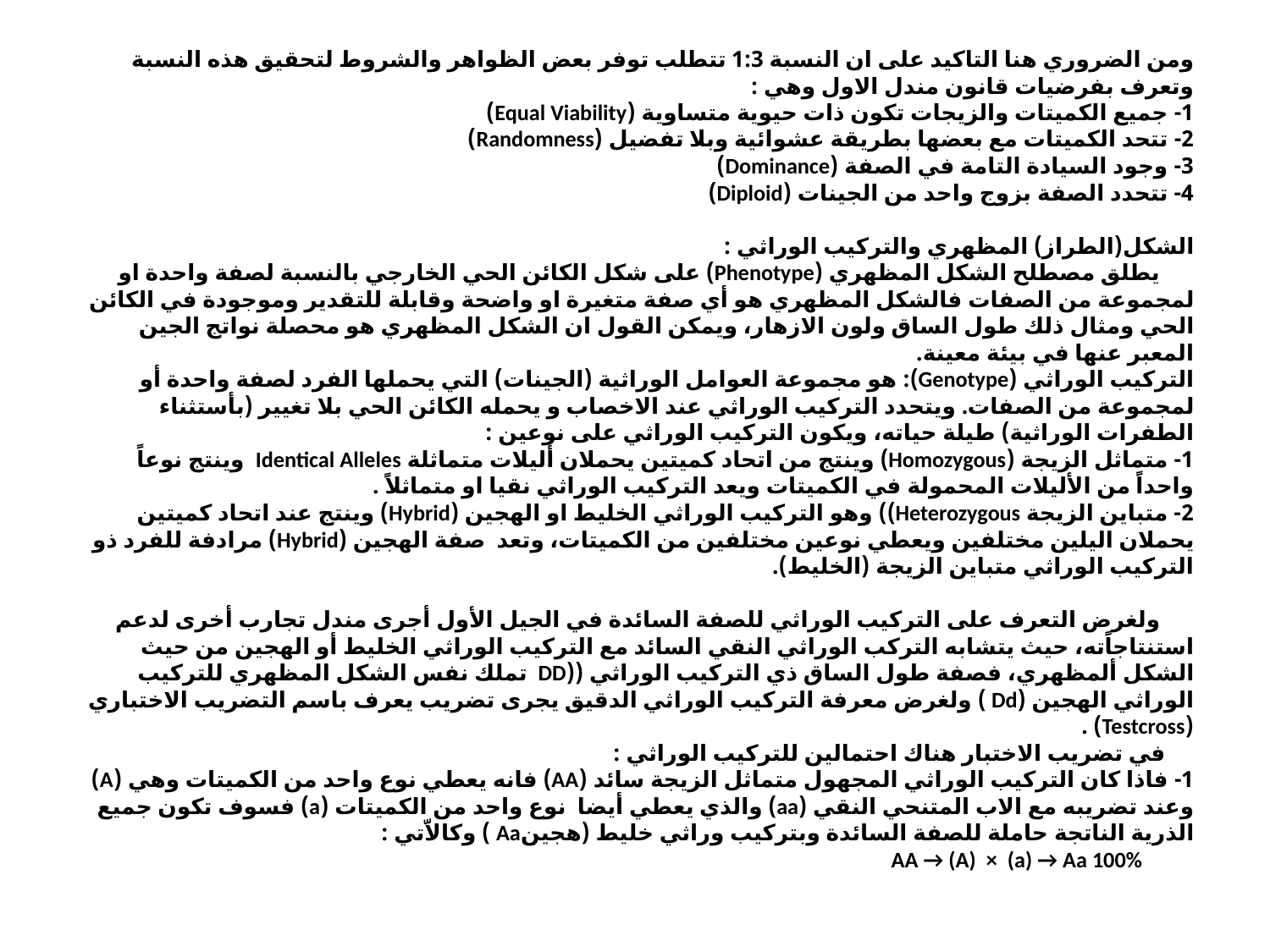

# ومن الضروري هنا التاكيد على ان النسبة 1:3 تتطلب توفر بعض الظواهر والشروط لتحقيق هذه النسبة وتعرف بفرضيات قانون مندل الاول وهي : 1- جميع الكميتات والزيجات تكون ذات حيوية متساوية (Equal Viability) 2- تتحد الكميتات مع بعضها بطريقة عشوائية وبلا تفضيل (Randomness) 3- وجود السيادة التامة في الصفة (Dominance) 4- تتحدد الصفة بزوج واحد من الجينات (Diploid) الشكل(الطراز) المظهري والتركيب الوراثي : يطلق مصطلح الشكل المظهري (Phenotype) على شكل الكائن الحي الخارجي بالنسبة لصفة واحدة او لمجموعة من الصفات فالشكل المظهري هو أي صفة متغيرة او واضحة وقابلة للتقدير وموجودة في الكائن الحي ومثال ذلك طول الساق ولون الازهار، ويمكن القول ان الشكل المظهري هو محصلة نواتج الجين المعبر عنها في بيئة معينة. التركيب الوراثي (Genotype): هو مجموعة العوامل الوراثية (الجينات) التي يحملها الفرد لصفة واحدة أو لمجموعة من الصفات. ويتحدد التركيب الوراثي عند الاخصاب و يحمله الكائن الحي بلا تغيير (بأستثناء الطفرات الوراثية) طيلة حياته، ويكون التركيب الوراثي على نوعين : 1- متماثل الزيجة (Homozygous) وينتج من اتحاد كميتين يحملان أليلات متماثلة Identical Alleles  وينتج نوعاً واحداً من الأليلات المحمولة في الكميتات ويعد التركيب الوراثي نقيا او متماثلاً . 2- متباين الزيجة Heterozygous)) وهو التركيب الوراثي الخليط او الهجين (Hybrid) وينتج عند اتحاد كميتين يحملان اليلين مختلفين ويعطي نوعين مختلفين من الكميتات، وتعد  صفة الهجين (Hybrid) مرادفة للفرد ذو التركيب الوراثي متباين الزيجة (الخليط). ولغرض التعرف على التركيب الوراثي للصفة السائدة في الجيل الأول أجرى مندل تجارب أخرى لدعم استنتاجاًته، حيث يتشابه التركب الوراثي النقي السائد مع التركيب الوراثي الخليط أو الهجين من حيث الشكل ألمظهري، فصفة طول الساق ذي التركيب الوراثي ((DD  تملك نفس الشكل المظهري للتركيب الوراثي الهجين (Dd ) ولغرض معرفة التركيب الوراثي الدقيق يجرى تضريب يعرف باسم التضريب الاختباري (Testcross) . في تضريب الاختبار هناك احتمالين للتركيب الوراثي : 1- فاذا كان التركيب الوراثي المجهول متماثل الزيجة سائد (AA) فانه يعطي نوع واحد من الكميتات وهي (A) وعند تضريبه مع الاب المتنحي النقي (aa) والذي يعطي أيضا  نوع واحد من الكميتات (a) فسوف تكون جميع الذرية الناتجة حاملة للصفة السائدة وبتركيب وراثي خليط (هجينAa ) وكالاّتي : AA → (A)  ×  (a) → Aa 100%